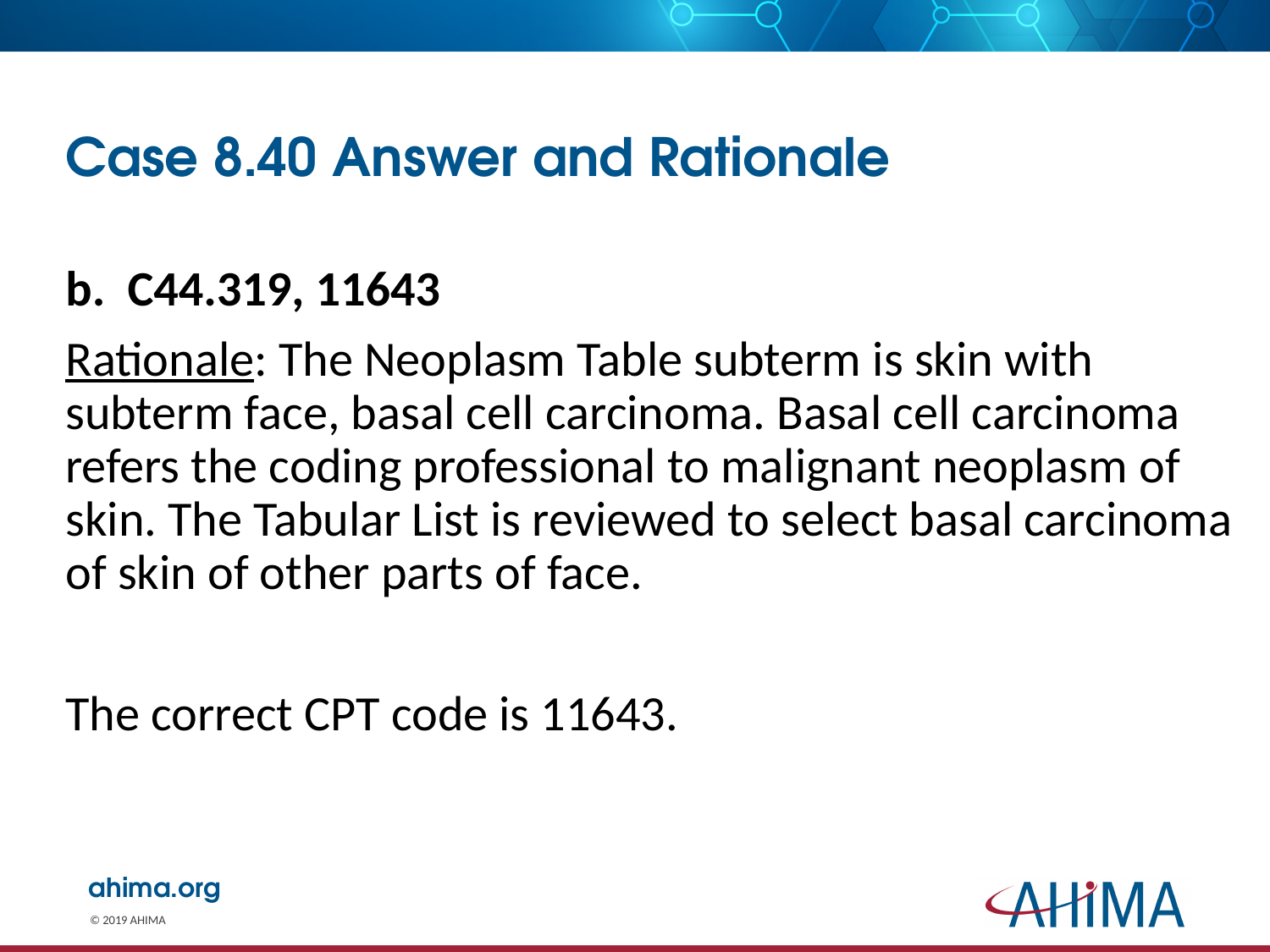

# Case 8.40 Answer and Rationale

b.  C44.319, 11643
Rationale: The Neoplasm Table subterm is skin with subterm face, basal cell carcinoma. Basal cell carcinoma refers the coding professional to malignant neoplasm of skin. The Tabular List is reviewed to select basal carcinoma of skin of other parts of face.

The correct CPT code is 11643.